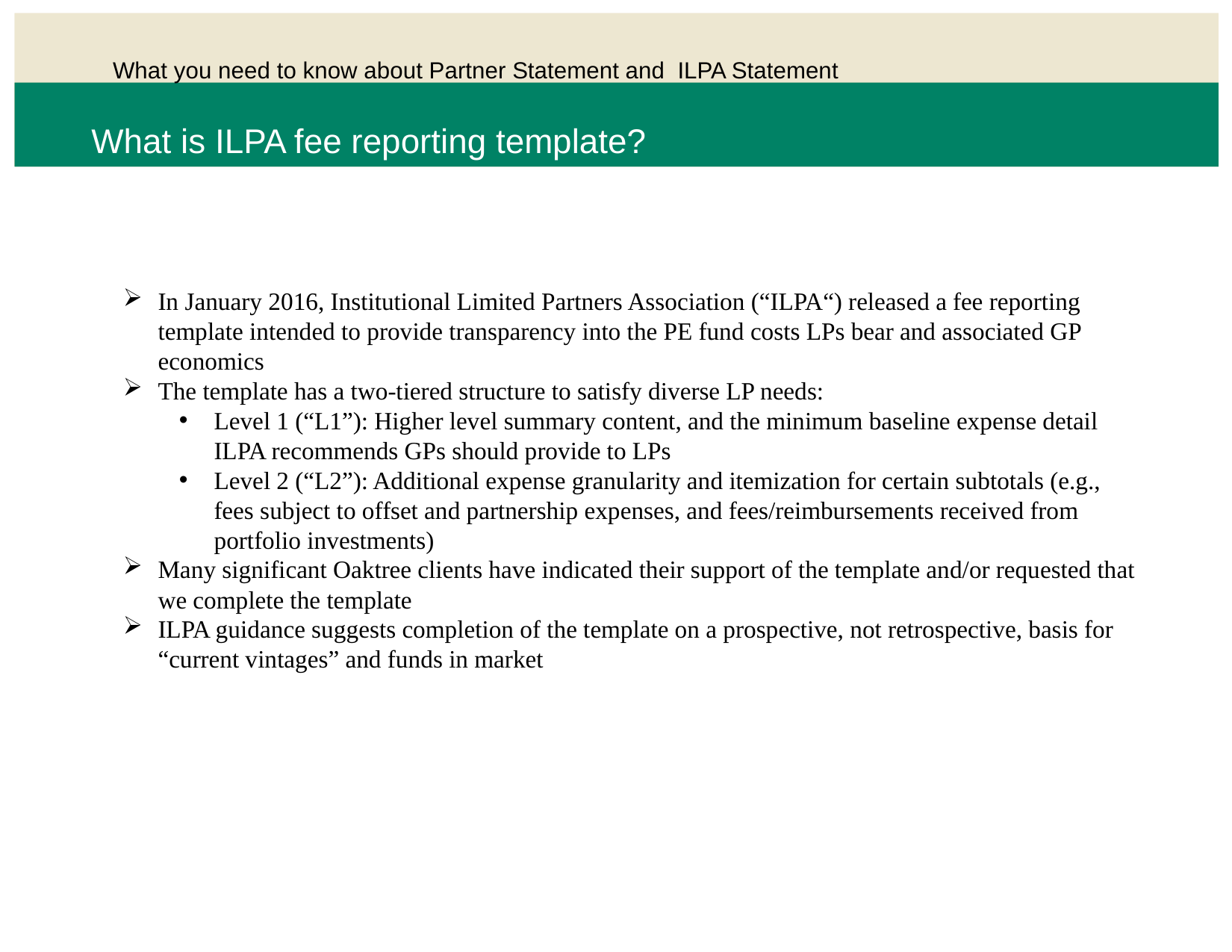

# What is ILPA fee reporting template?
In January 2016, Institutional Limited Partners Association (“ILPA“) released a fee reporting template intended to provide transparency into the PE fund costs LPs bear and associated GP economics
The template has a two-tiered structure to satisfy diverse LP needs:
Level 1 (“L1”): Higher level summary content, and the minimum baseline expense detail ILPA recommends GPs should provide to LPs
Level 2 (“L2”): Additional expense granularity and itemization for certain subtotals (e.g., fees subject to offset and partnership expenses, and fees/reimbursements received from portfolio investments)
Many significant Oaktree clients have indicated their support of the template and/or requested that we complete the template
ILPA guidance suggests completion of the template on a prospective, not retrospective, basis for “current vintages” and funds in market
Fundraising
PM provided to prospective clients

Legal receives and reviews required documents

Day of Closing – compliance sends confirmation to client